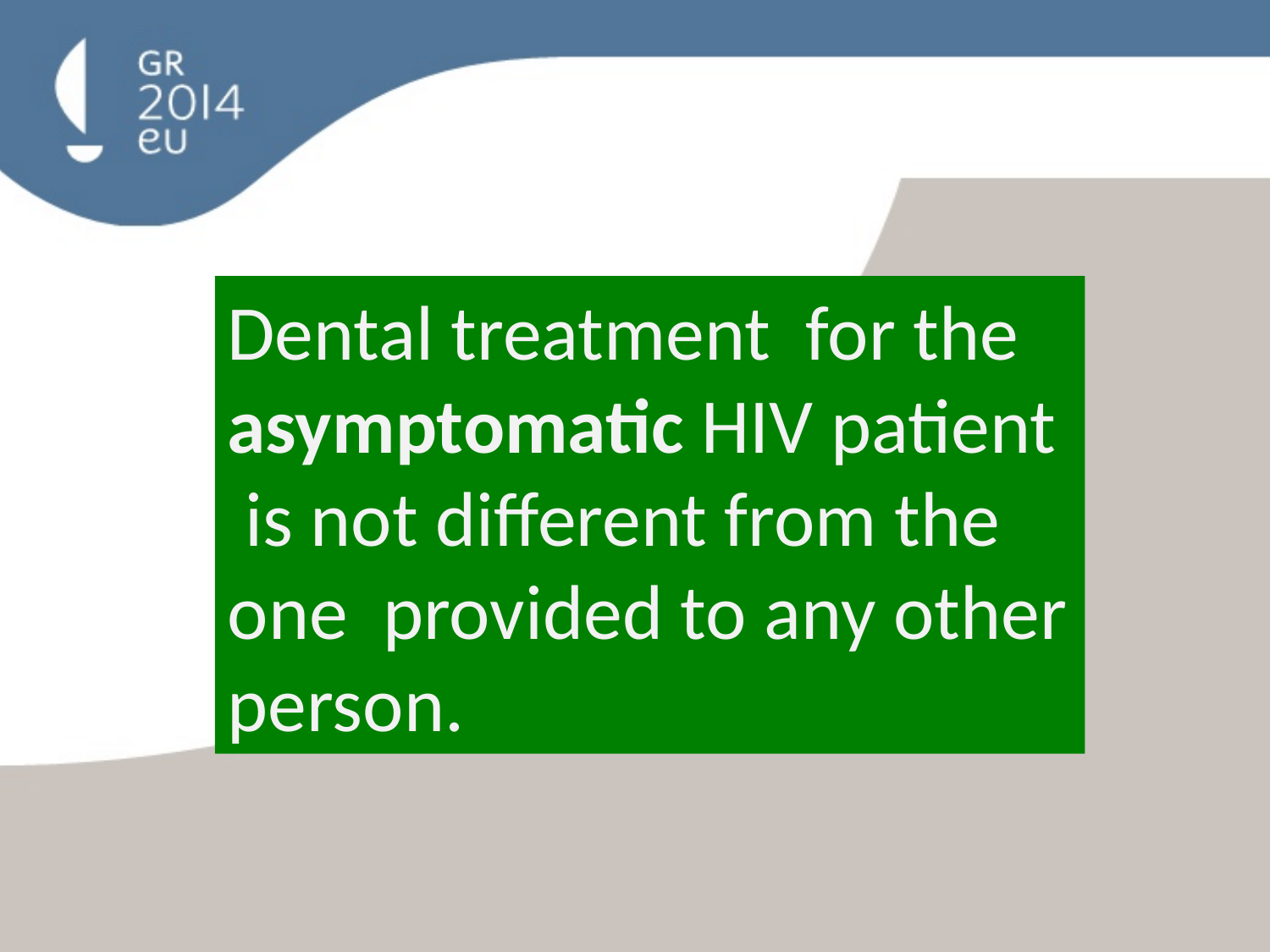

Dental treatment  for the  asymptomatic HIV patient  is not different from the one  provided to any other person.